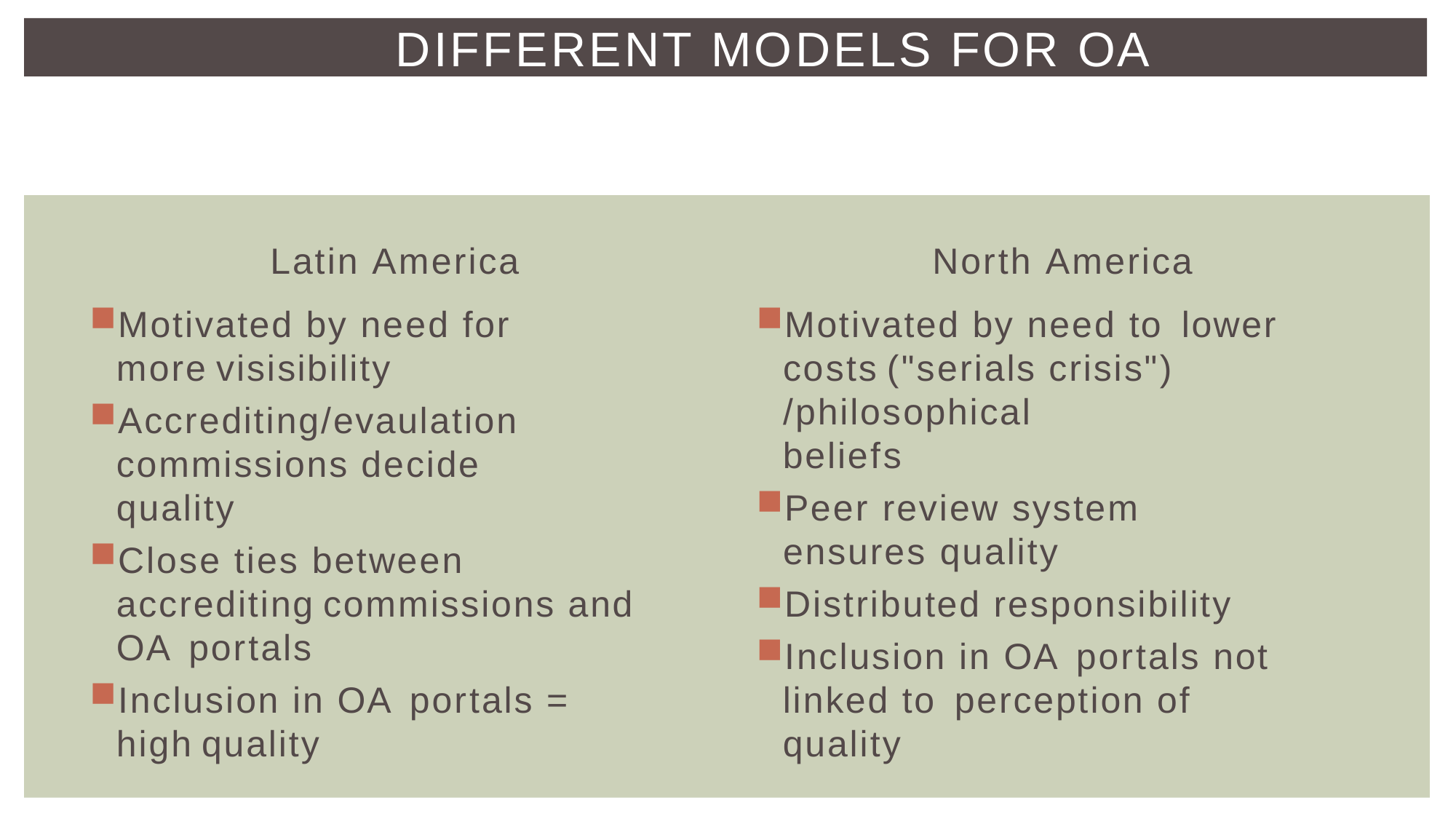

DIFFERENT MODELS FOR OA
Latin America
Motivated by need for  more visisibility
Accrediting/evaulation
commissions decide quality
Close ties between accrediting commissions and OA  portals
Inclusion in OA  portals =  high quality
North America
Motivated by need to  lower costs ("serials crisis") /philosophical
beliefs
Peer review system ensures quality
Distributed responsibility
Inclusion in OA  portals not
linked to  perception of quality